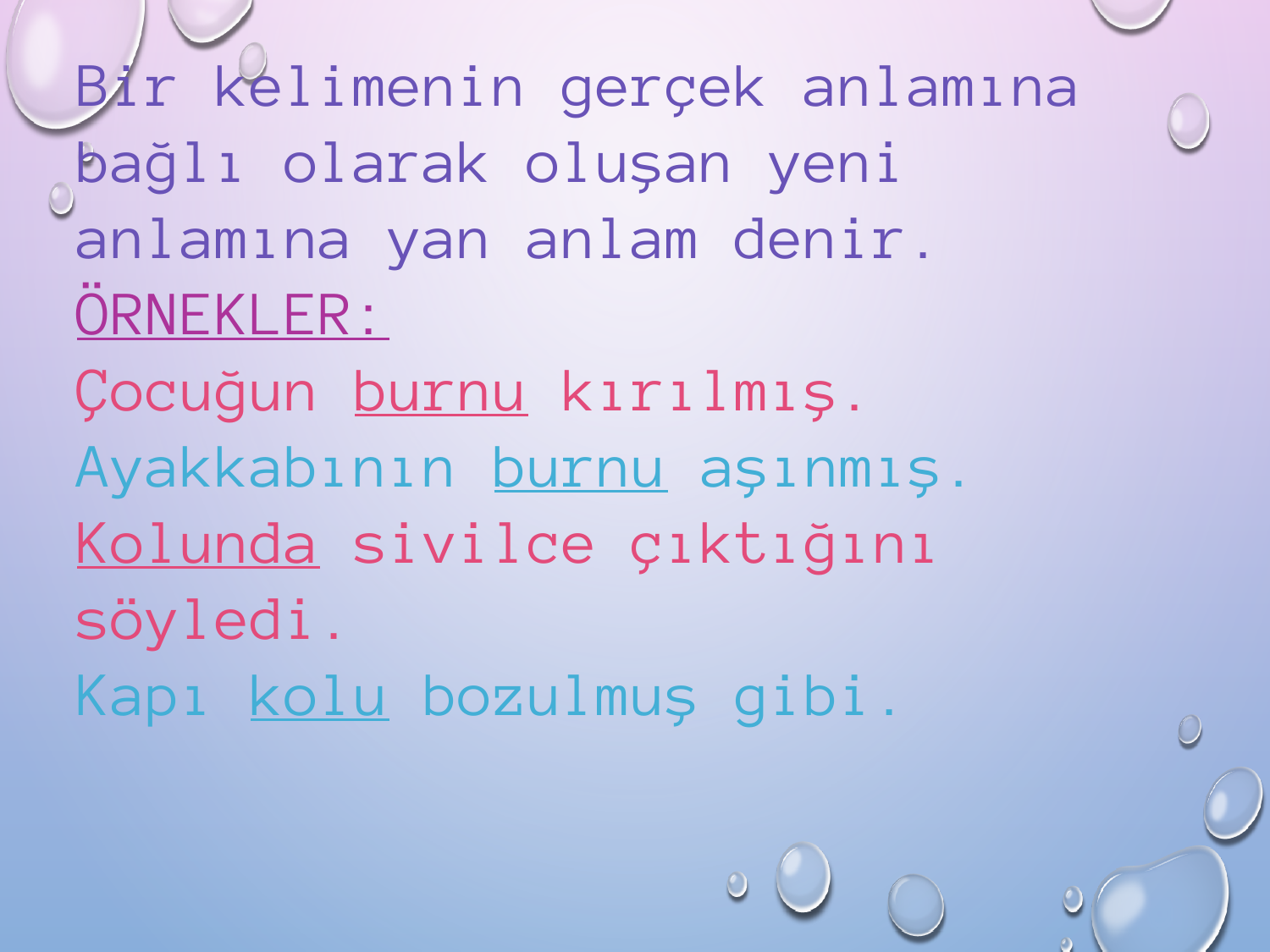

Bir kelimenin gerçek anlamına bağlı olarak oluşan yeni anlamına yan anlam denir.
ÖRNEKLER:
Çocuğun burnu kırılmış.
Ayakkabının burnu aşınmış.
Kolunda sivilce çıktığını söyledi.
Kapı kolu bozulmuş gibi.